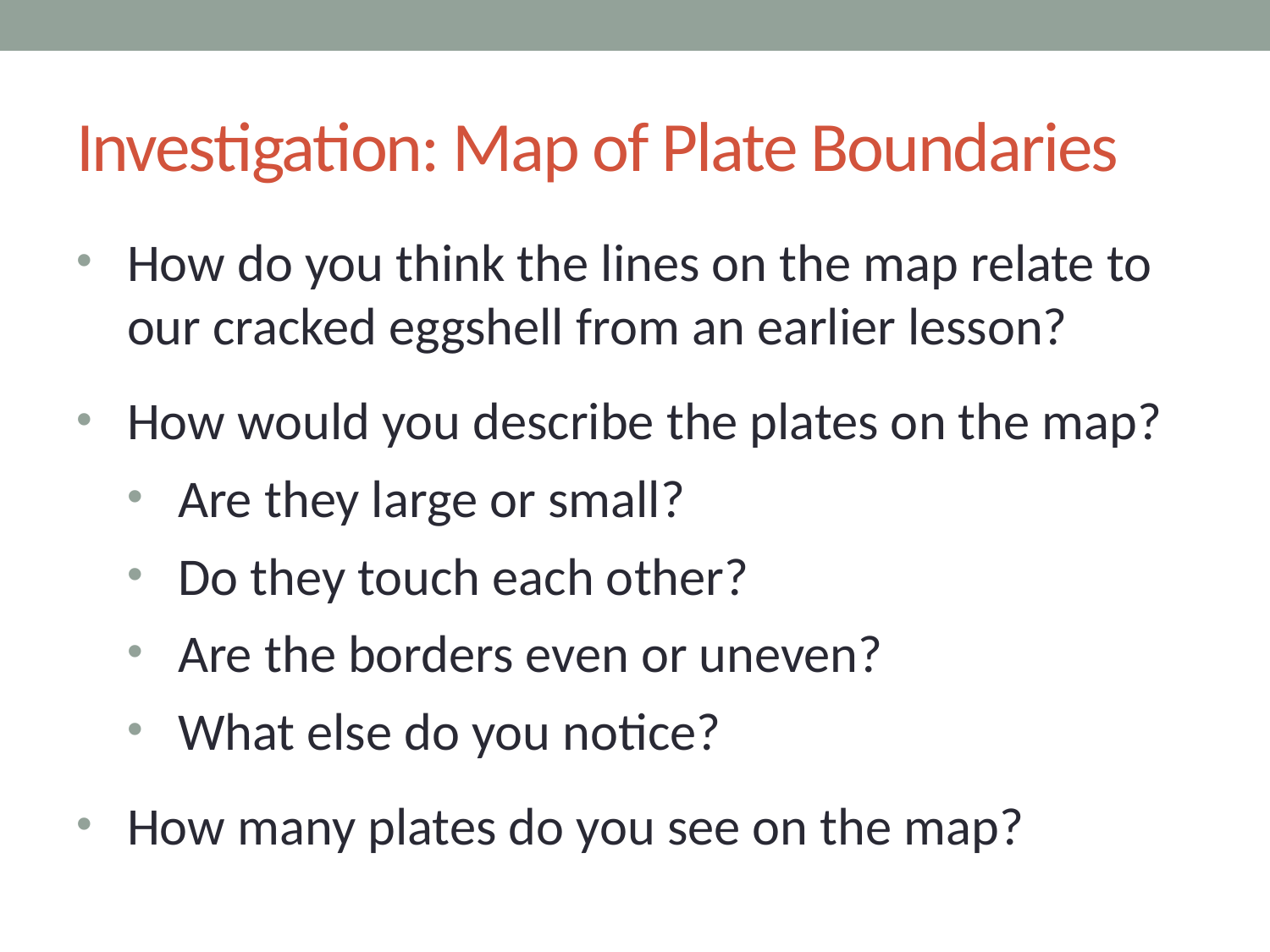

# Investigation: Map of Plate Boundaries
How do you think the lines on the map relate to our cracked eggshell from an earlier lesson?
How would you describe the plates on the map?
Are they large or small?
Do they touch each other?
Are the borders even or uneven?
What else do you notice?
How many plates do you see on the map?